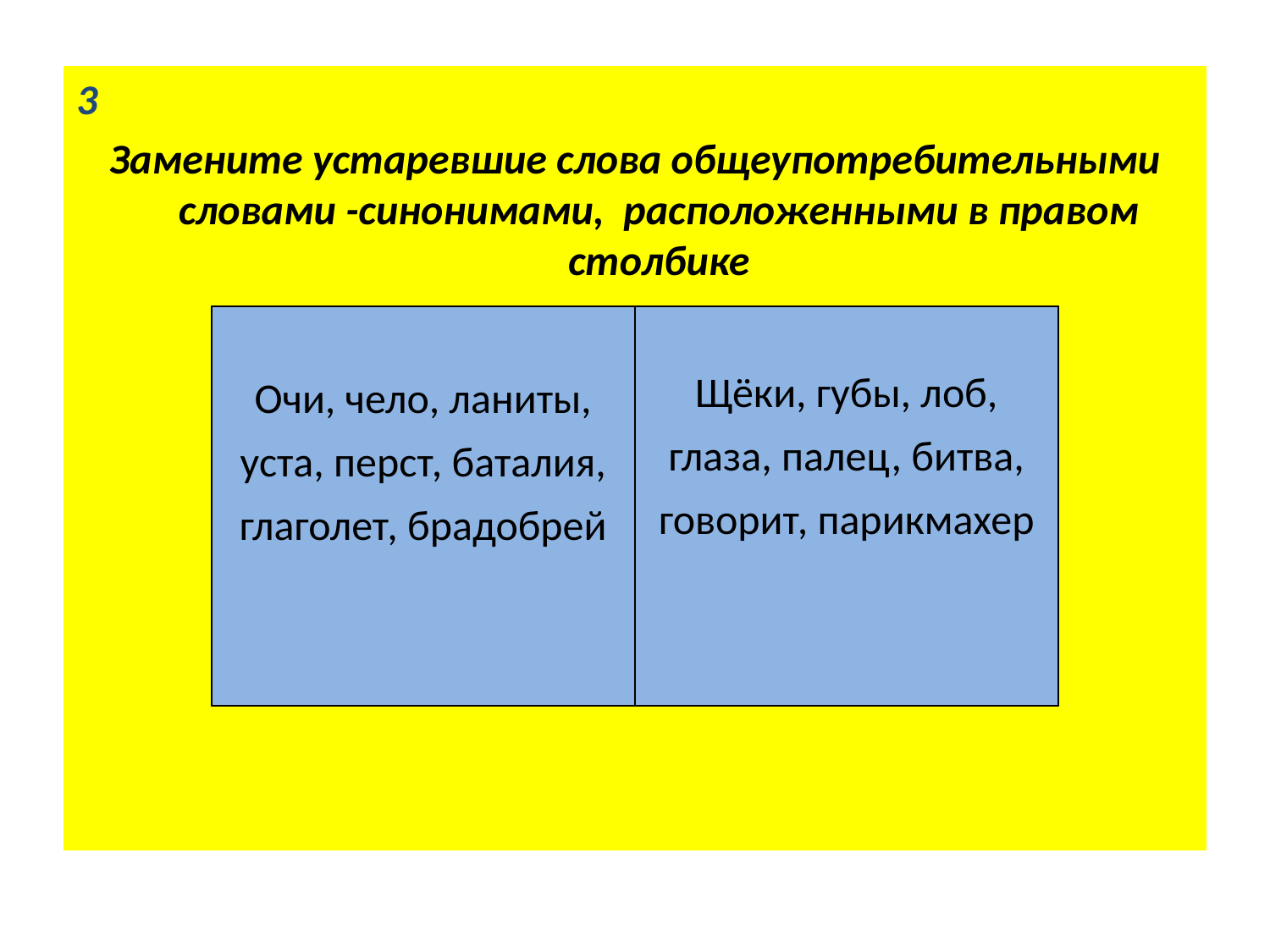

#
3
Замените устаревшие слова общеупотребительными словами -синонимами,  расположенными в правом столбике

| Очи, чело, ланиты, уста, перст, баталия, глаголет, брадобрей | Щёки, губы, лоб, глаза, палец, битва, говорит, парикмахер |
| --- | --- |